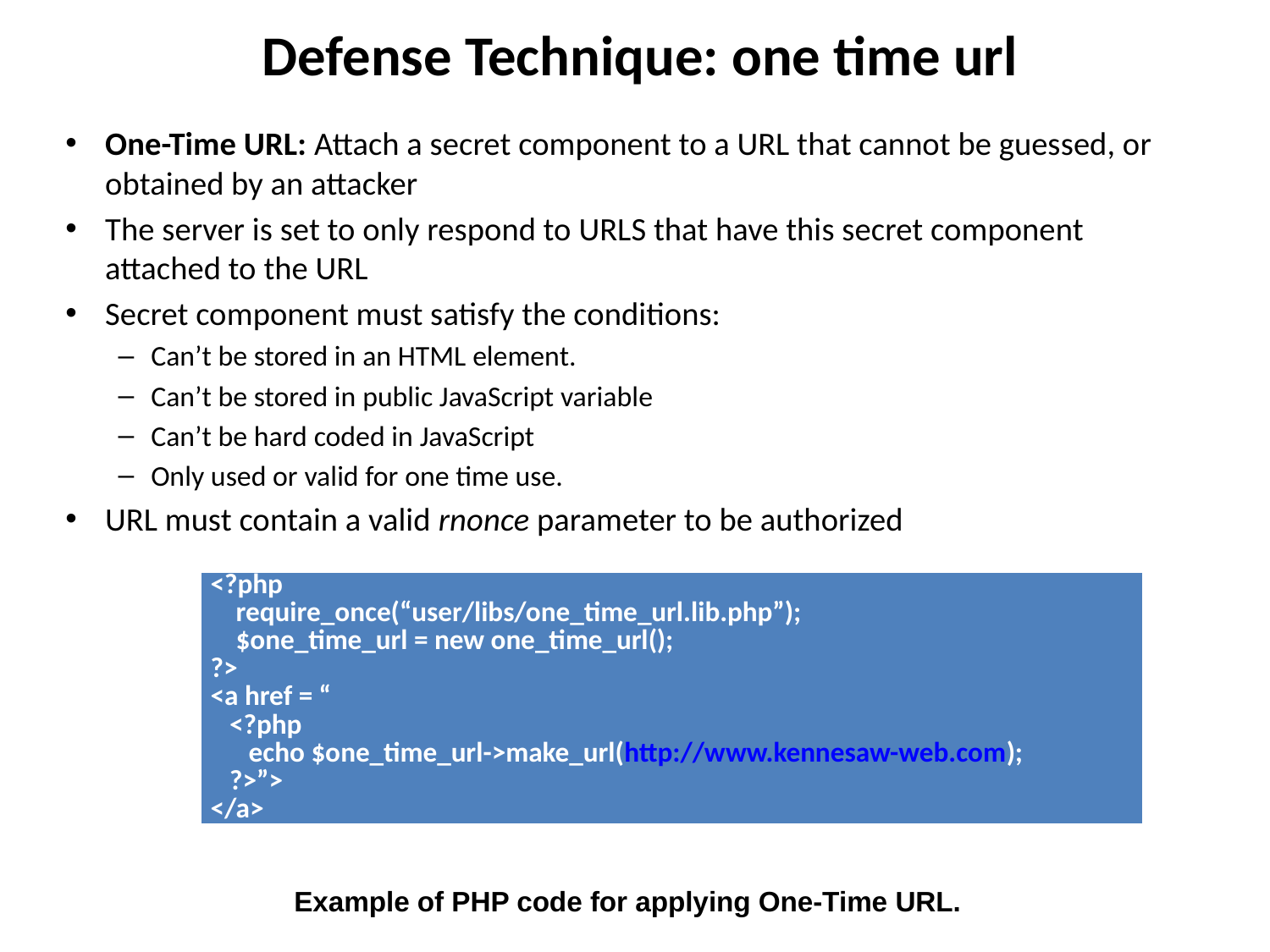

# Defense Technique: one time url
One-Time URL: Attach a secret component to a URL that cannot be guessed, or obtained by an attacker
The server is set to only respond to URLS that have this secret component attached to the URL
Secret component must satisfy the conditions:
Can’t be stored in an HTML element.
Can’t be stored in public JavaScript variable
Can’t be hard coded in JavaScript
Only used or valid for one time use.
URL must contain a valid rnonce parameter to be authorized
| <?php require\_once(“user/libs/one\_time\_url.lib.php”); $one\_time\_url = new one\_time\_url(); ?> <a href = “ <?php echo $one\_time\_url->make\_url(http://www.kennesaw-web.com); ?>”> </a> |
| --- |
Example of PHP code for applying One-Time URL.